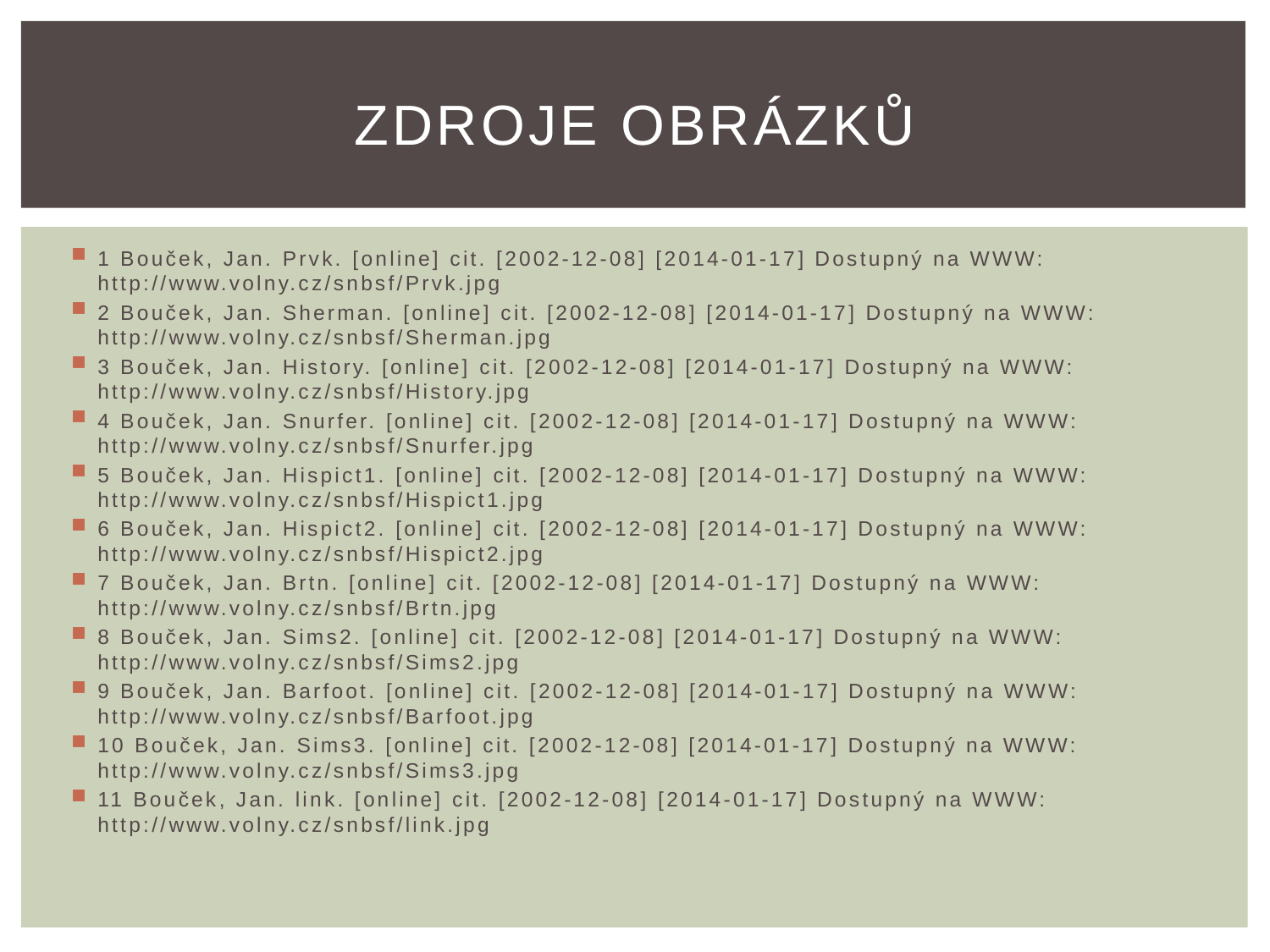

# Zdroje obrázků
1 Bouček, Jan. Prvk. [online] cit. [2002-12-08] [2014-01-17] Dostupný na WWW: http://www.volny.cz/snbsf/Prvk.jpg
2 Bouček, Jan. Sherman. [online] cit. [2002-12-08] [2014-01-17] Dostupný na WWW: http://www.volny.cz/snbsf/Sherman.jpg
3 Bouček, Jan. History. [online] cit. [2002-12-08] [2014-01-17] Dostupný na WWW: http://www.volny.cz/snbsf/History.jpg
4 Bouček, Jan. Snurfer. [online] cit. [2002-12-08] [2014-01-17] Dostupný na WWW: http://www.volny.cz/snbsf/Snurfer.jpg
5 Bouček, Jan. Hispict1. [online] cit. [2002-12-08] [2014-01-17] Dostupný na WWW: http://www.volny.cz/snbsf/Hispict1.jpg
6 Bouček, Jan. Hispict2. [online] cit. [2002-12-08] [2014-01-17] Dostupný na WWW: http://www.volny.cz/snbsf/Hispict2.jpg
7 Bouček, Jan. Brtn. [online] cit. [2002-12-08] [2014-01-17] Dostupný na WWW: http://www.volny.cz/snbsf/Brtn.jpg
8 Bouček, Jan. Sims2. [online] cit. [2002-12-08] [2014-01-17] Dostupný na WWW: http://www.volny.cz/snbsf/Sims2.jpg
9 Bouček, Jan. Barfoot. [online] cit. [2002-12-08] [2014-01-17] Dostupný na WWW: http://www.volny.cz/snbsf/Barfoot.jpg
10 Bouček, Jan. Sims3. [online] cit. [2002-12-08] [2014-01-17] Dostupný na WWW: http://www.volny.cz/snbsf/Sims3.jpg
11 Bouček, Jan. link. [online] cit. [2002-12-08] [2014-01-17] Dostupný na WWW: http://www.volny.cz/snbsf/link.jpg